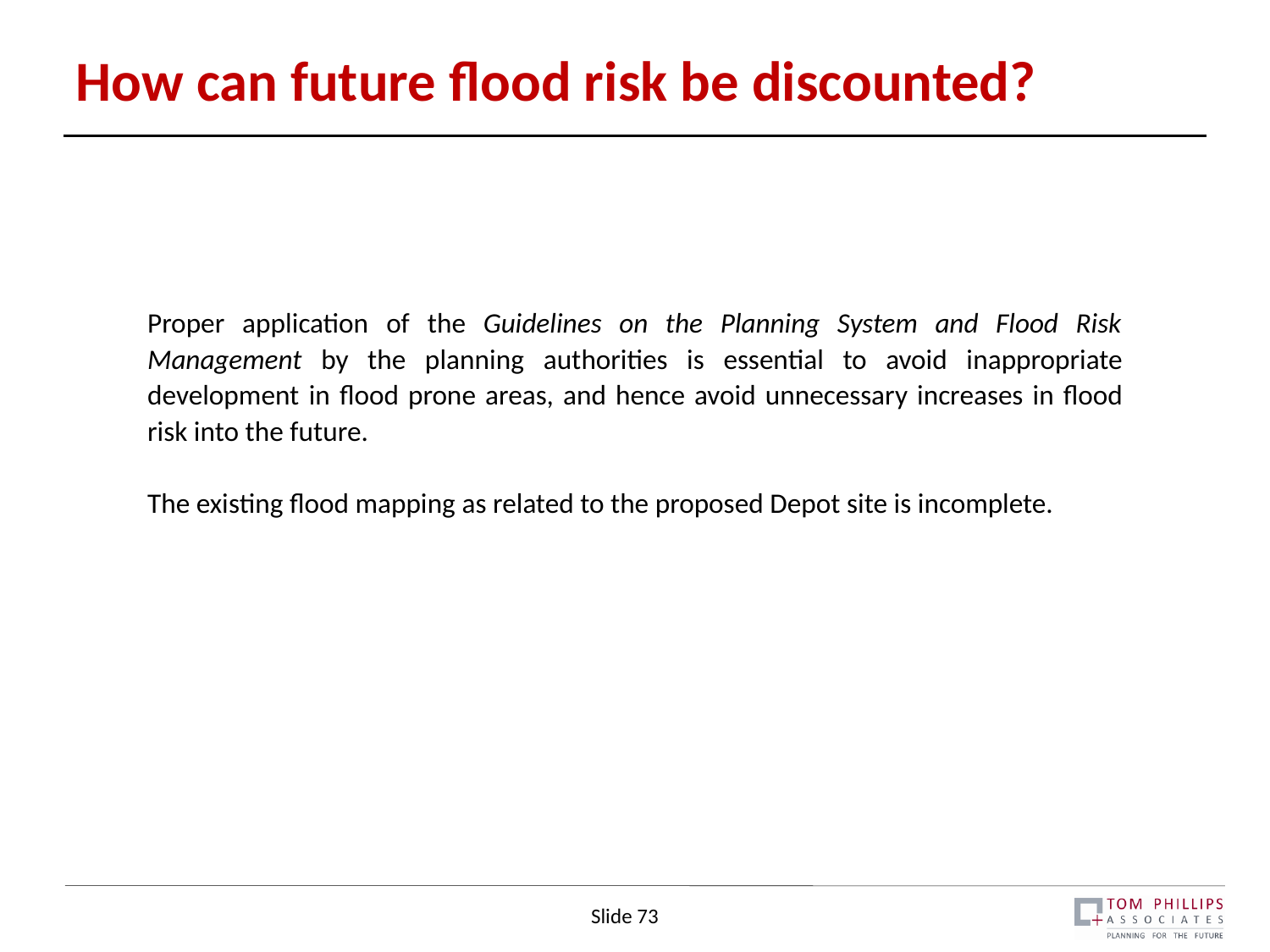

# How can future flood risk be discounted?
Proper application of the Guidelines on the Planning System and Flood Risk Management by the planning authorities is essential to avoid inappropriate development in flood prone areas, and hence avoid unnecessary increases in flood risk into the future.

The existing flood mapping as related to the proposed Depot site is incomplete.